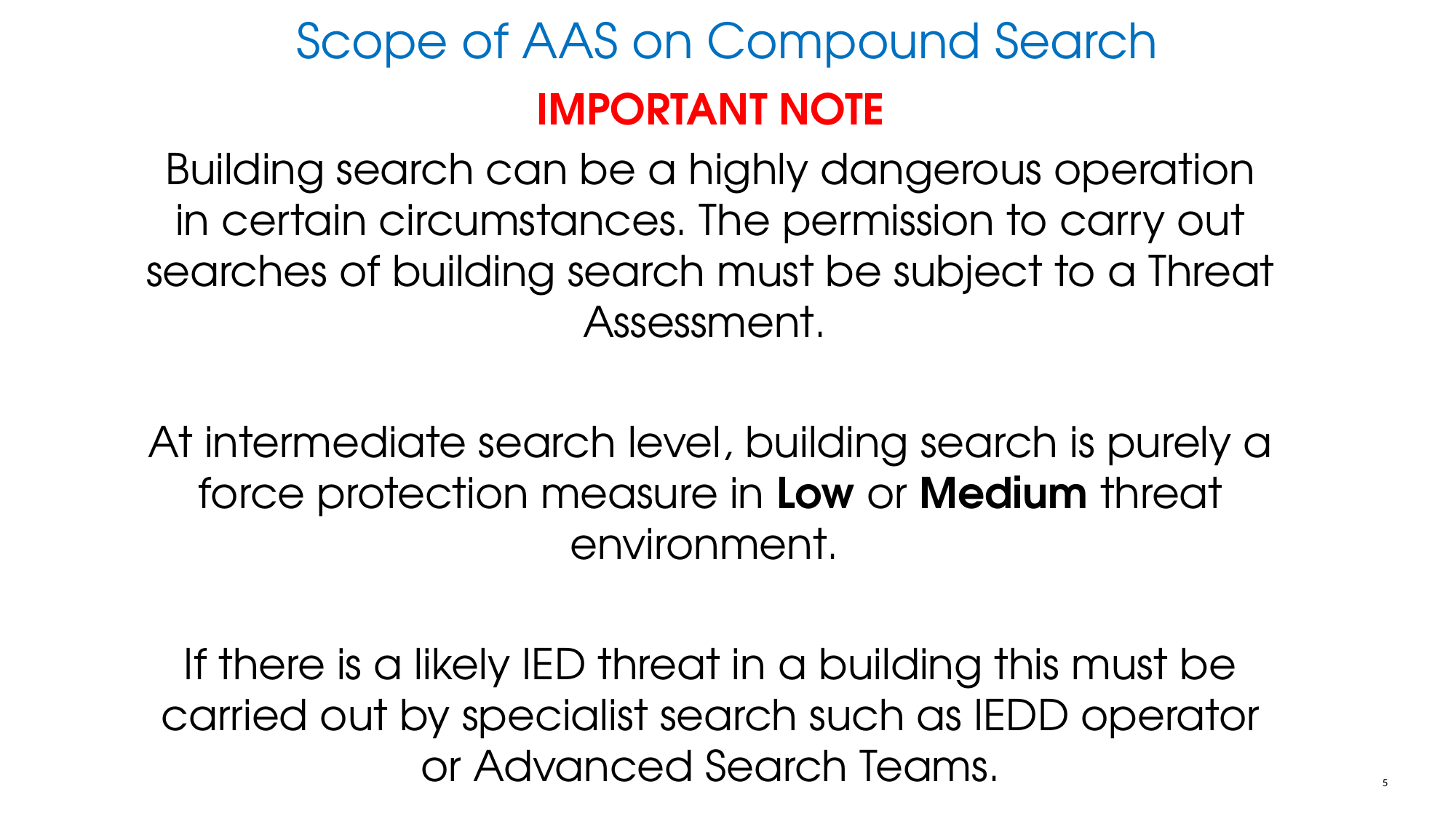

# Scope of AAS on Compound Search
IMPORTANT NOTE
Building search can be a highly dangerous operation in certain circumstances. The permission to carry out searches of building search must be subject to a Threat Assessment.

At intermediate search level, building search is purely a force protection measure in Low or Medium threat environment.

If there is a likely IED threat in a building this must be carried out by specialist search such as IEDD operator or Advanced Search Teams.